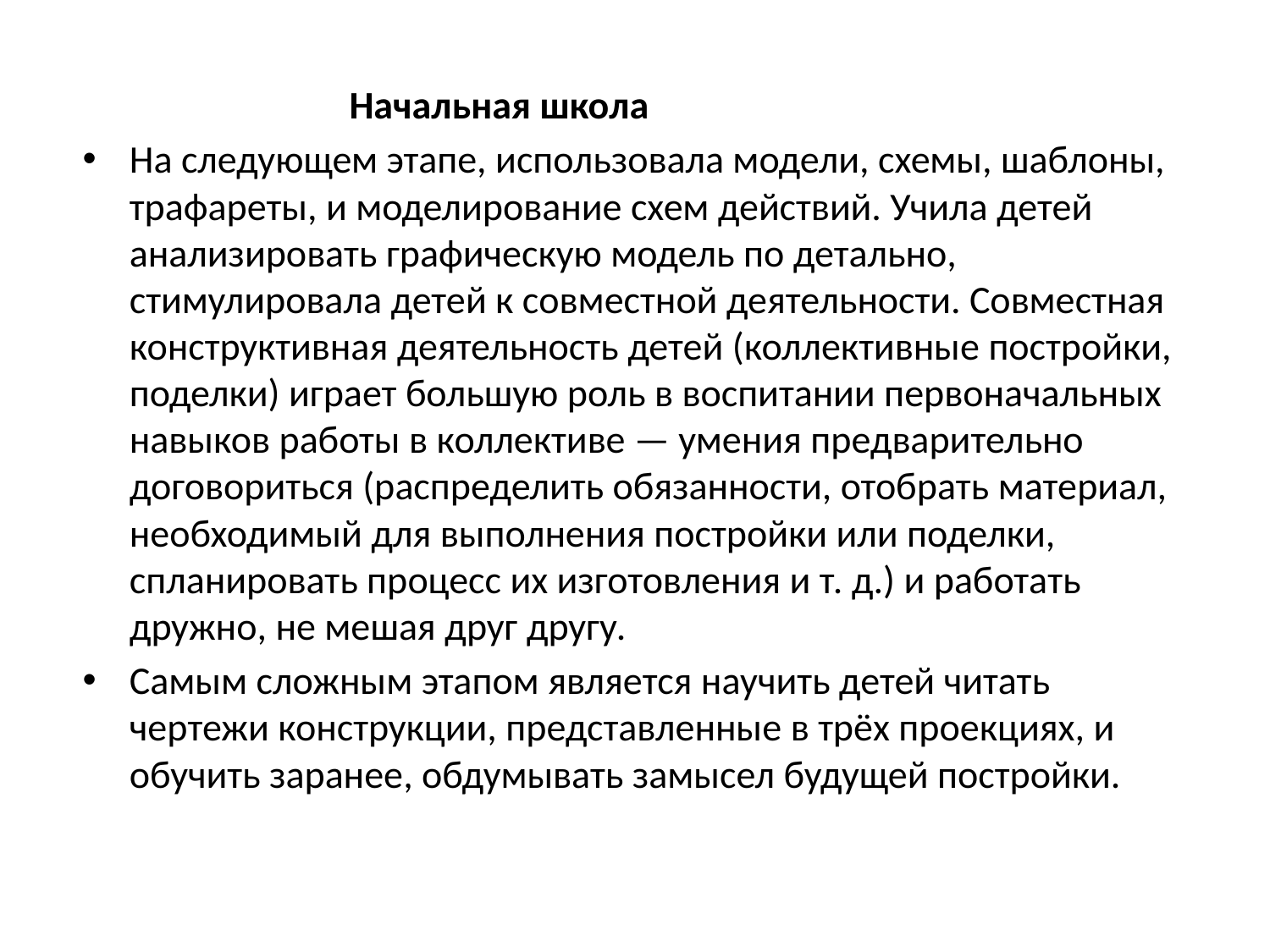

Начальная школа
На следующем этапе, использовала модели, схемы, шаблоны, трафареты, и моделирование схем действий. Учила детей анализировать графическую модель по детально, стимулировала детей к совместной деятельности. Совместная конструктивная деятельность детей (коллективные постройки, поделки) играет большую роль в воспитании первоначальных навыков работы в коллективе — умения предварительно договориться (распределить обязанности, отобрать материал, необходимый для выполнения постройки или поделки, спланировать процесс их изготовления и т. д.) и работать дружно, не мешая друг другу.
Самым сложным этапом является научить детей читать чертежи конструкции, представленные в трёх проекциях, и обучить заранее, обдумывать замысел будущей постройки.